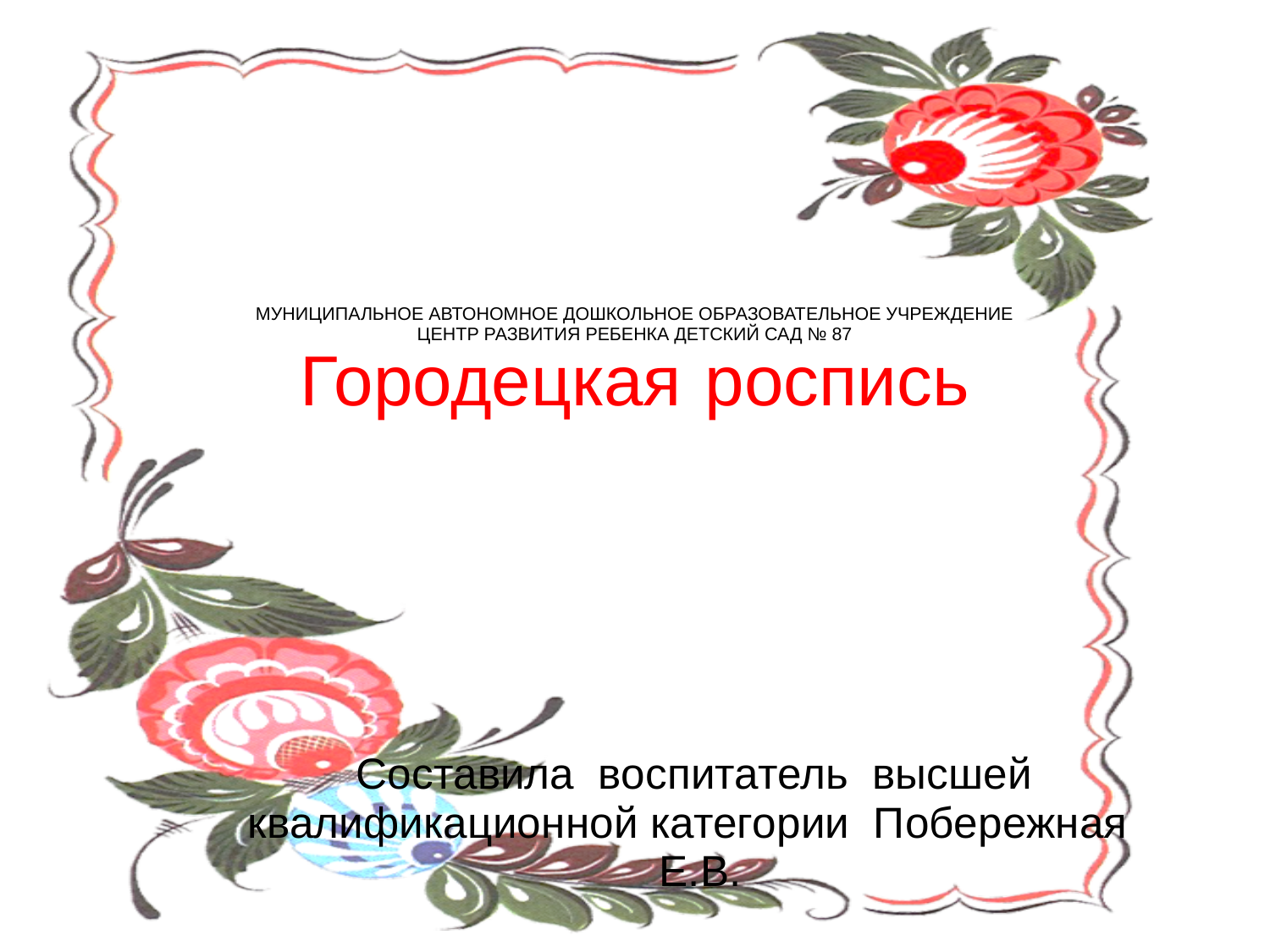

МУНИЦИПАЛЬНОЕ АВТОНОМНОЕ ДОШКОЛЬНОЕ ОБРАЗОВАТЕЛЬНОЕ УЧРЕЖДЕНИЕ
 ЦЕНТР РАЗВИТИЯ РЕБЕНКА ДЕТСКИЙ САД № 87
Городецкая роспись
Составила  воспитатель  высшей  квалификационной категории  Побережная   Е.В.